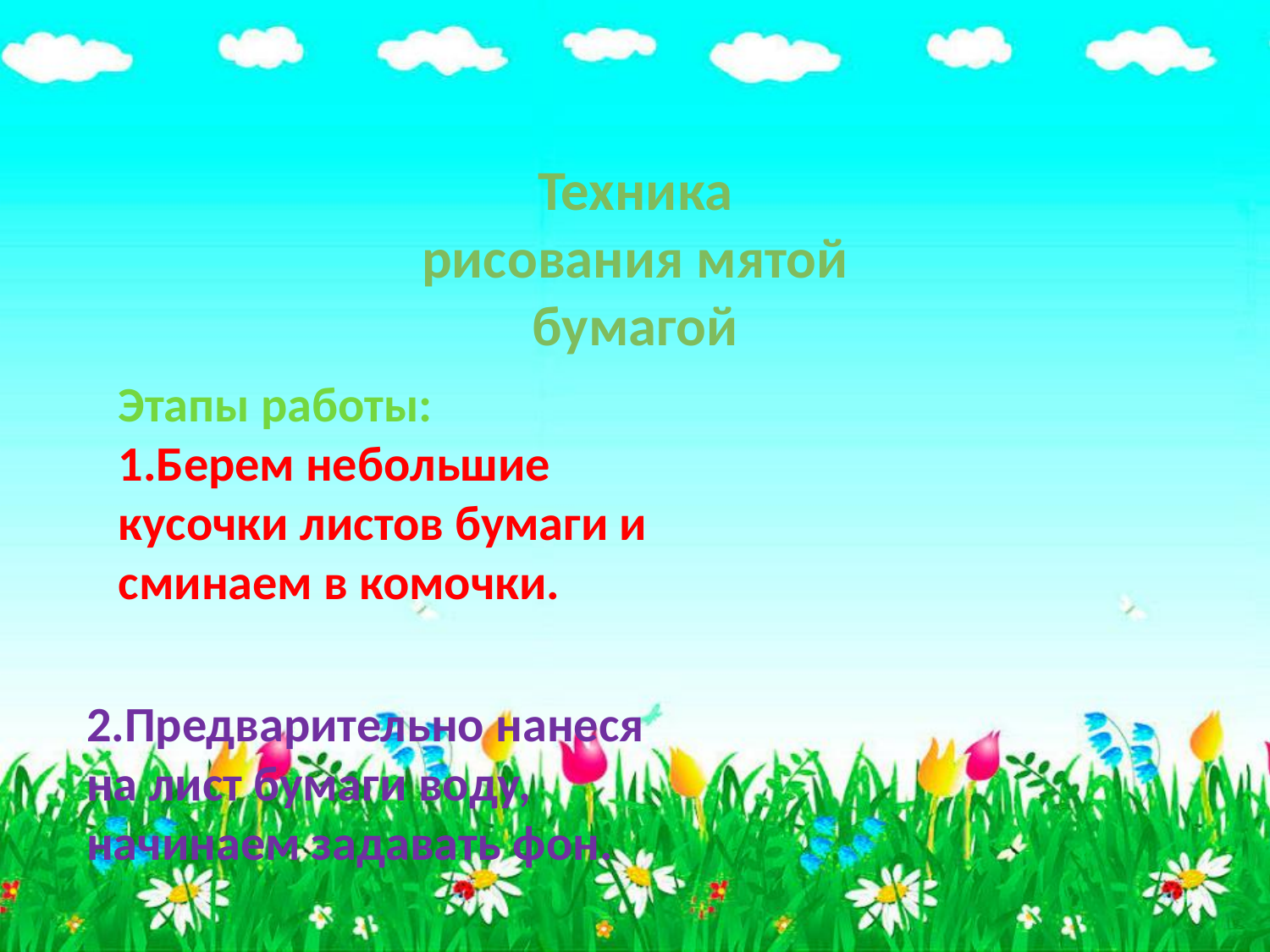

Техника рисования мятой бумагой
Этапы работы:
1.Берем небольшие кусочки листов бумаги и сминаем в комочки.
2.Предварительно нанеся на лист бумаги воду, начинаем задавать фон.